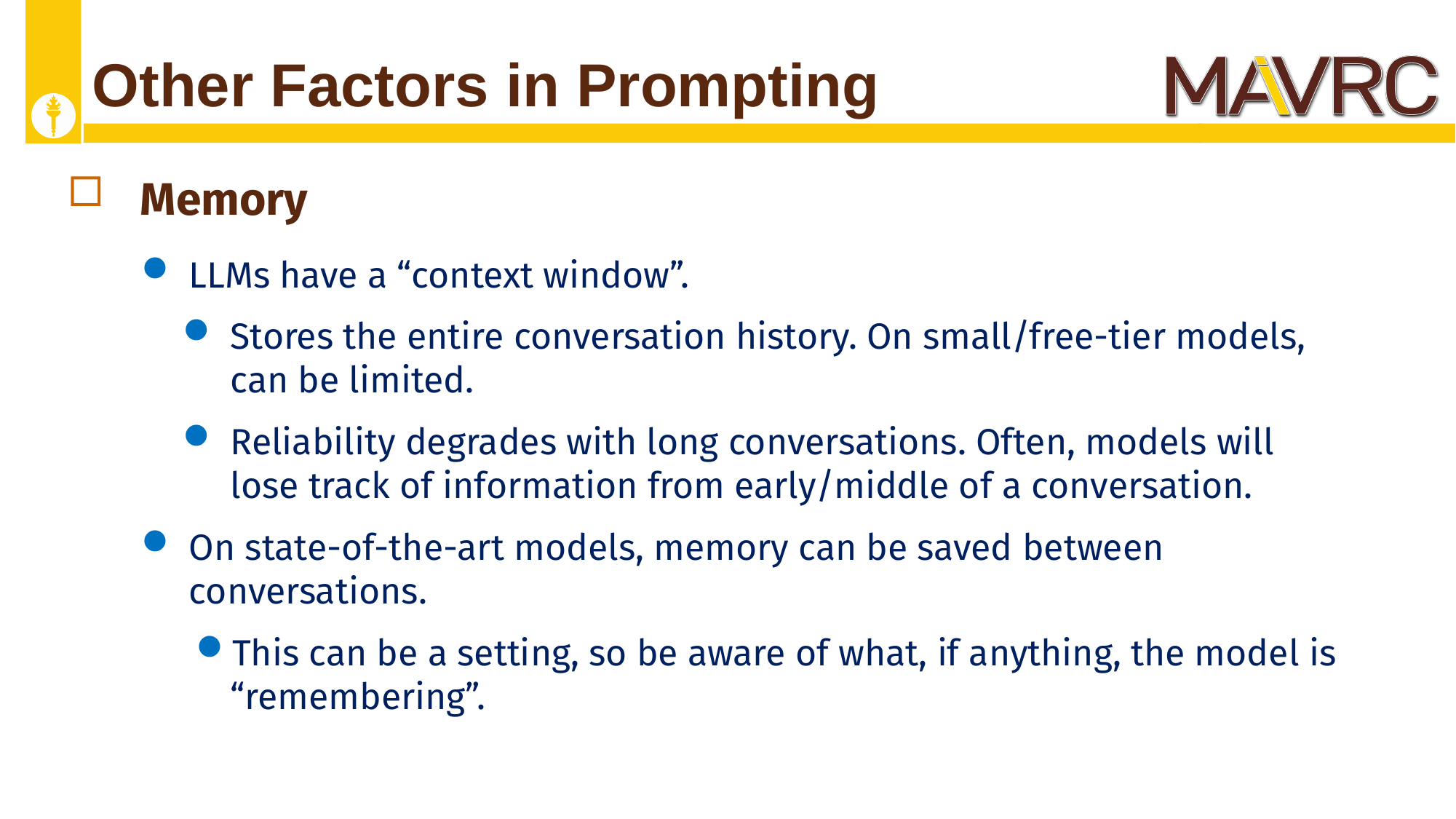

# Other Factors in Prompting
Memory
LLMs have a “context window”.
Stores the entire conversation history. On small/free-tier models, can be limited.
Reliability degrades with long conversations. Often, models will lose track of information from early/middle of a conversation.
On state-of-the-art models, memory can be saved between conversations.
This can be a setting, so be aware of what, if anything, the model is “remembering”.